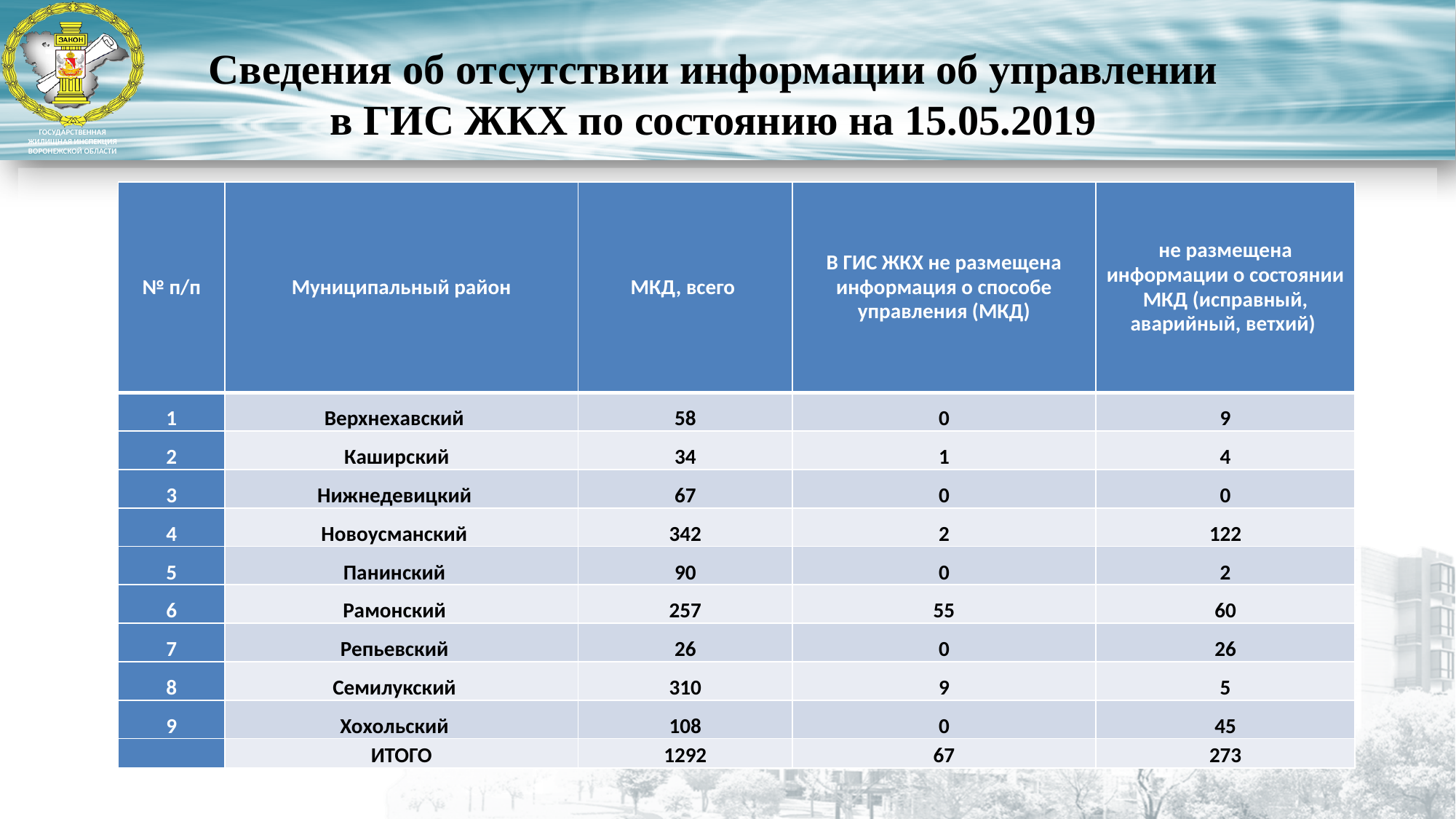

Сведения об отсутствии информации об управлении
в ГИС ЖКХ по состоянию на 15.05.2019

| № п/п | Муниципальный район | МКД, всего | В ГИС ЖКХ не размещена информация о способе управления (МКД) | не размещена информации о состоянии МКД (исправный, аварийный, ветхий) |
| --- | --- | --- | --- | --- |
| 1 | Верхнехавский | 58 | 0 | 9 |
| 2 | Каширский | 34 | 1 | 4 |
| 3 | Нижнедевицкий | 67 | 0 | 0 |
| 4 | Новоусманский | 342 | 2 | 122 |
| 5 | Панинский | 90 | 0 | 2 |
| 6 | Рамонский | 257 | 55 | 60 |
| 7 | Репьевский | 26 | 0 | 26 |
| 8 | Семилукский | 310 | 9 | 5 |
| 9 | Хохольский | 108 | 0 | 45 |
|  | ИТОГО | 1292 | 67 | 273 |